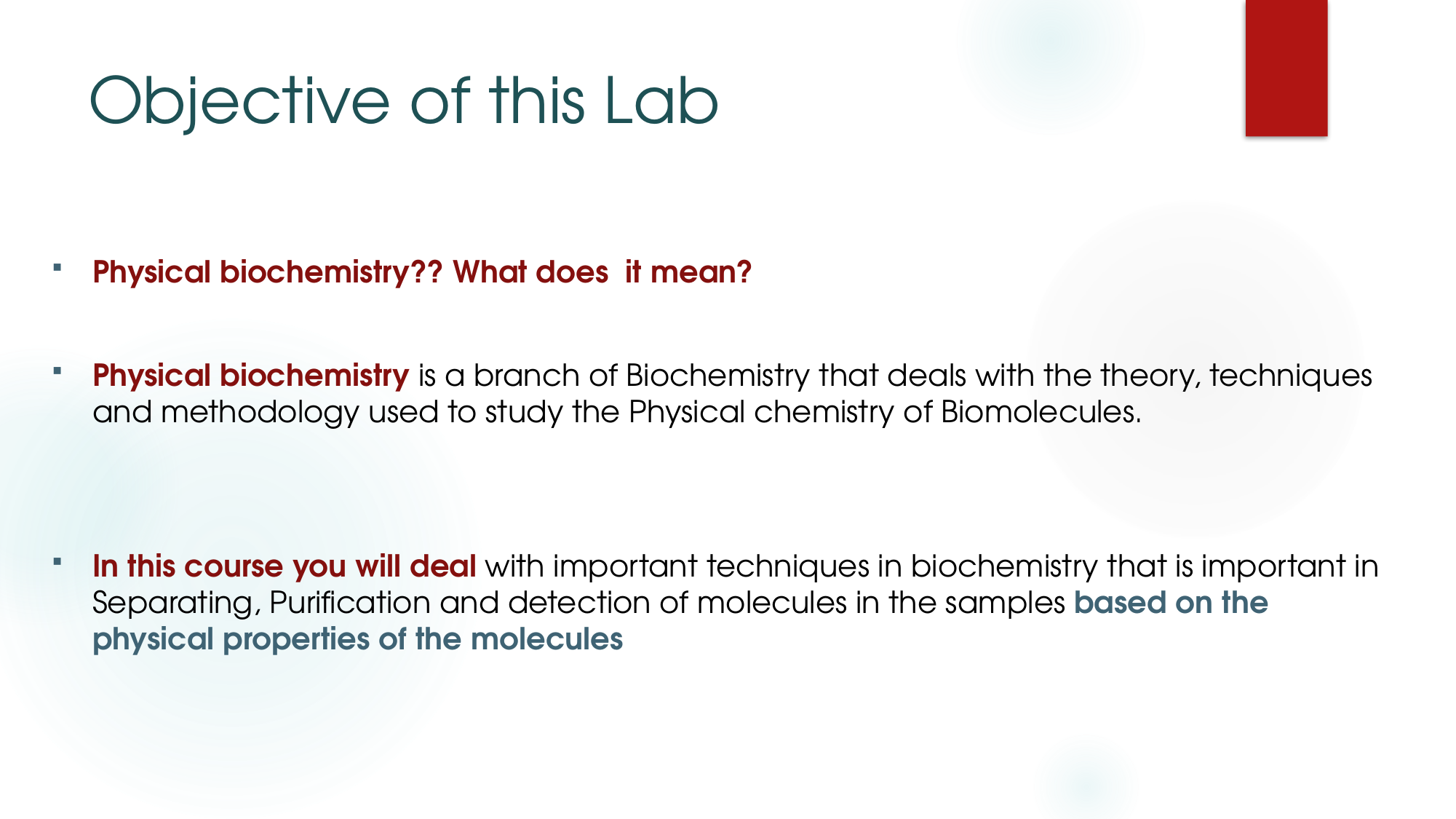

# Objective of this Lab
Physical biochemistry?? What does  it mean?

Physical biochemistry is a branch of Biochemistry that deals with the theory, techniques and methodology used to study the Physical chemistry of Biomolecules.

In this course you will deal with important techniques in biochemistry that is important in Separating, Purification and detection of molecules in the samples based on the physical properties of the molecules